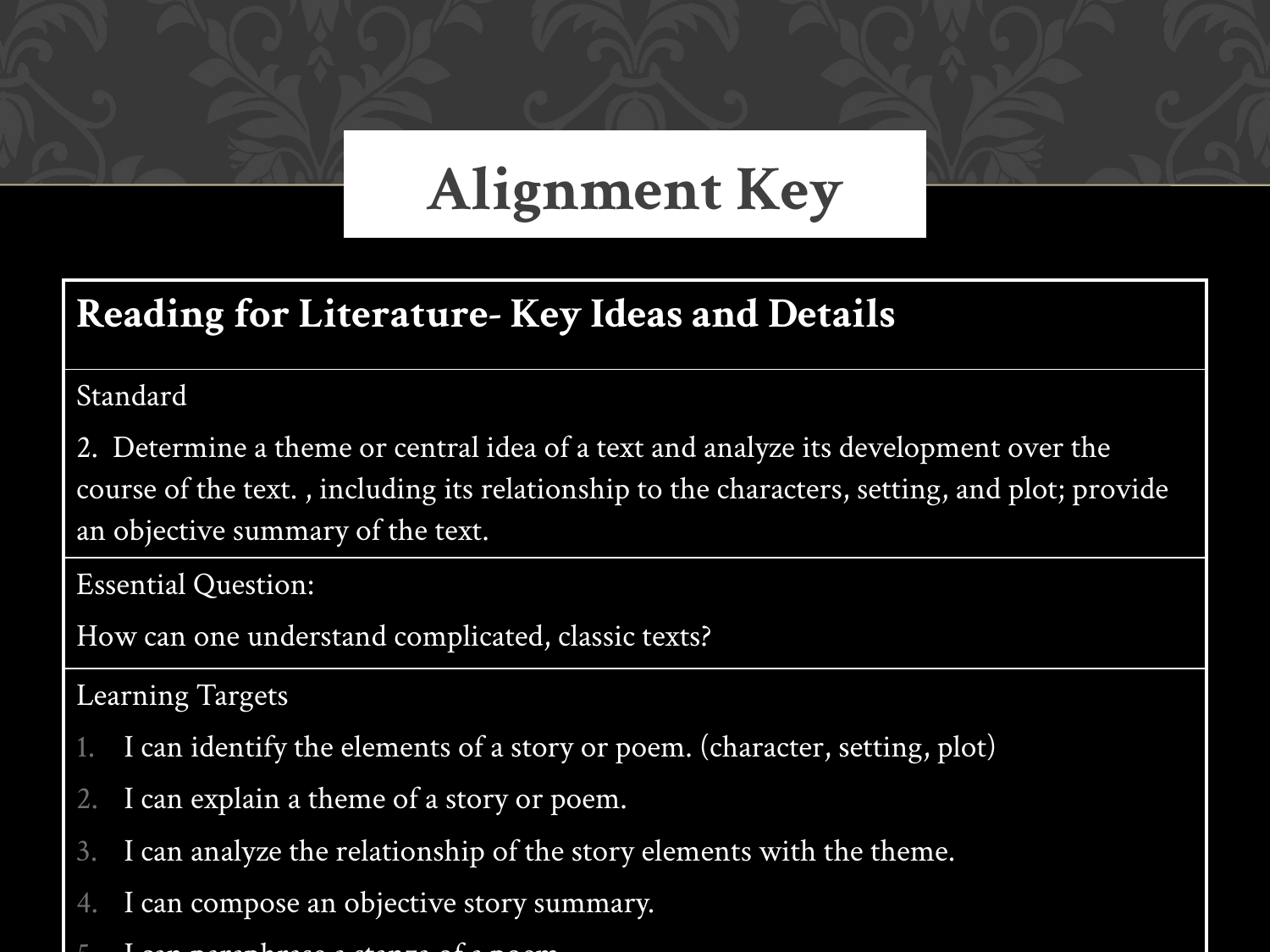

# Alignment Key
| Reading for Literature- Key Ideas and Details |
| --- |
| Standard 2. Determine a theme or central idea of a text and analyze its development over the course of the text. , including its relationship to the characters, setting, and plot; provide an objective summary of the text. |
| Essential Question: How can one understand complicated, classic texts? |
| Learning Targets I can identify the elements of a story or poem. (character, setting, plot) I can explain a theme of a story or poem. I can analyze the relationship of the story elements with the theme. I can compose an objective story summary. I can paraphrase a stanza of a poem. |